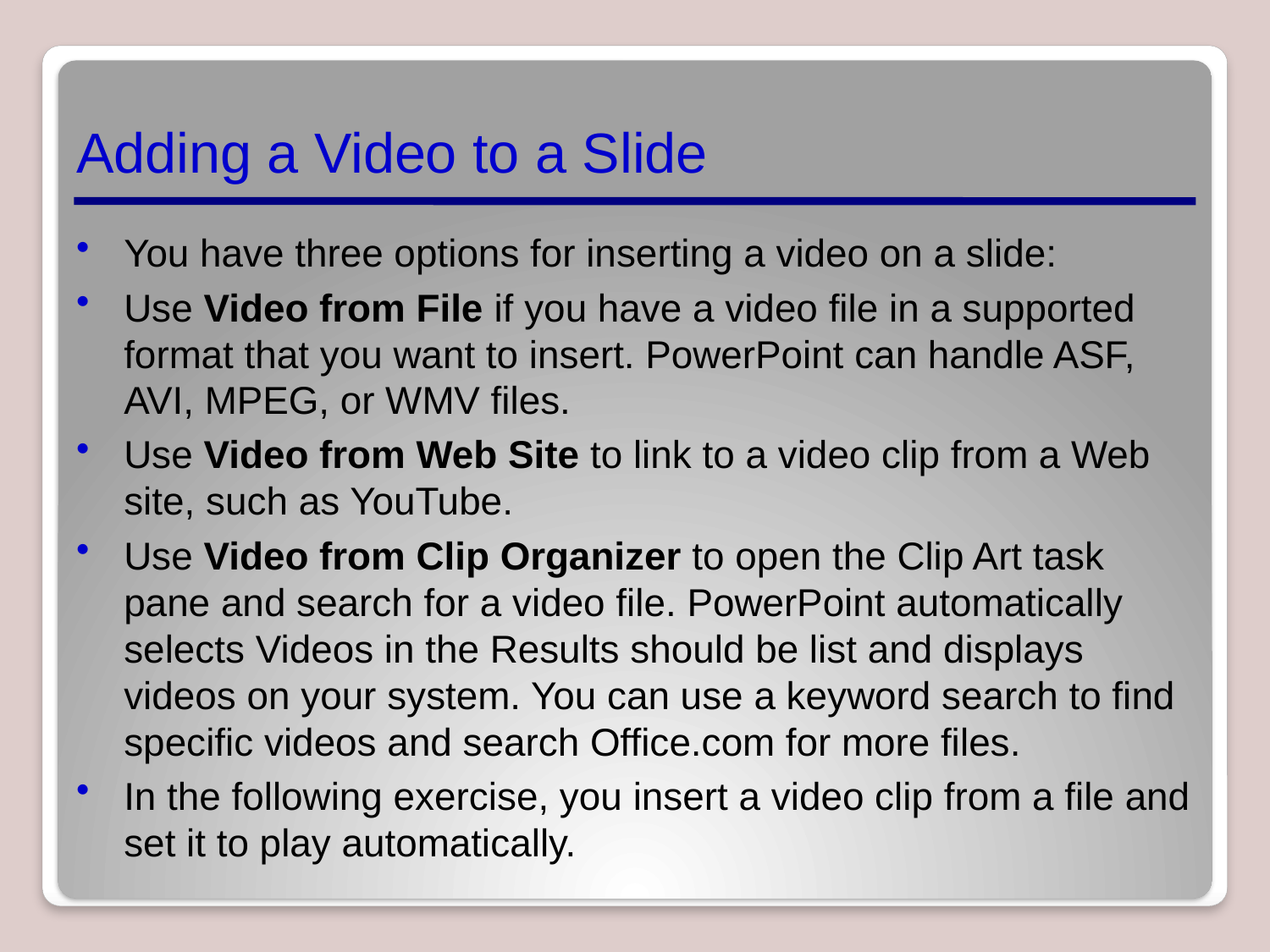

# Adding a Video to a Slide
You have three options for inserting a video on a slide:
Use Video from File if you have a video file in a supported format that you want to insert. PowerPoint can handle ASF, AVI, MPEG, or WMV files.
Use Video from Web Site to link to a video clip from a Web site, such as YouTube.
Use Video from Clip Organizer to open the Clip Art task pane and search for a video file. PowerPoint automatically selects Videos in the Results should be list and displays videos on your system. You can use a keyword search to find specific videos and search Office.com for more files.
In the following exercise, you insert a video clip from a file and set it to play automatically.